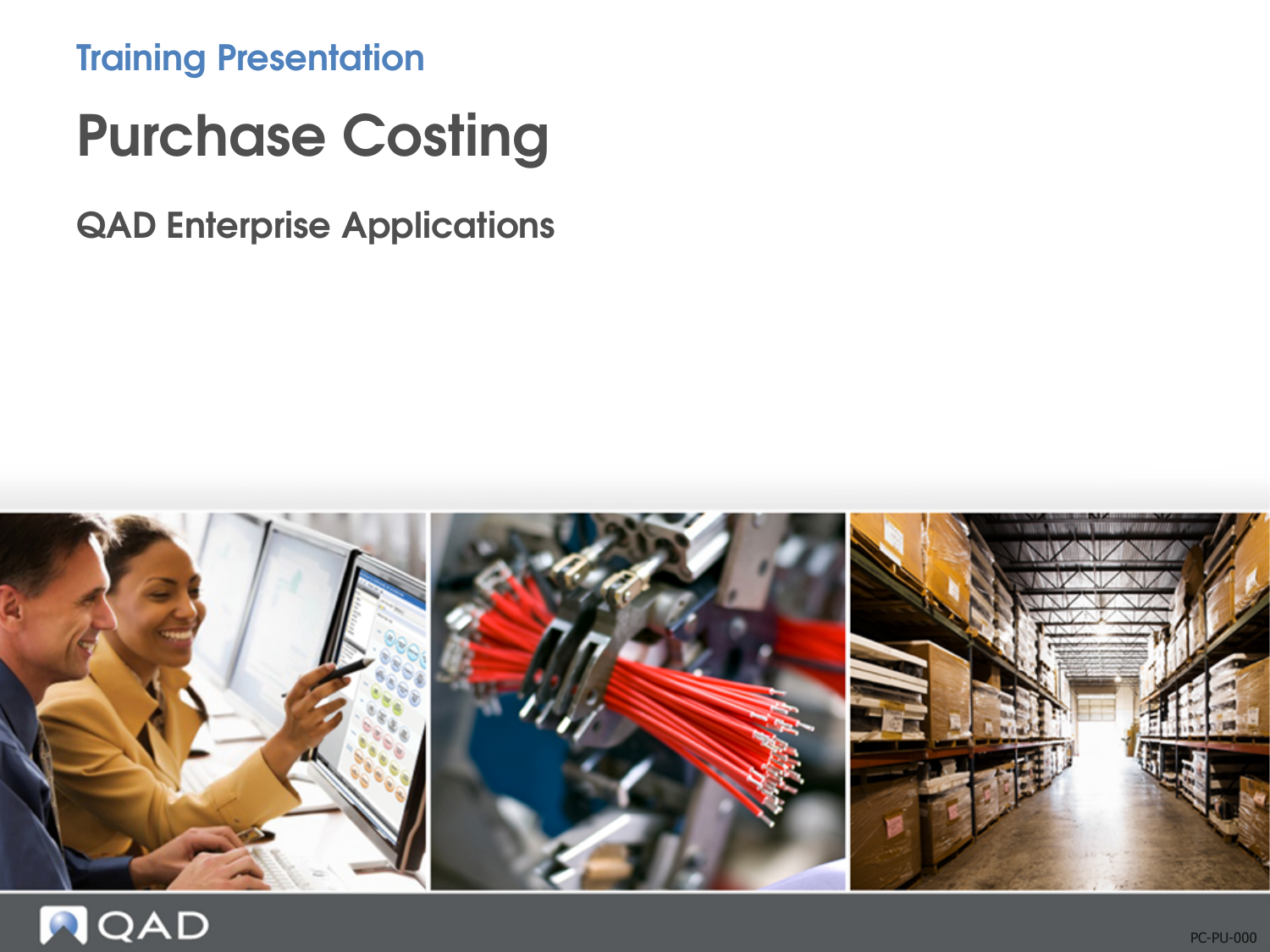

Training Presentation
# Purchase Costing
QAD Enterprise Applications
PC-PU-000